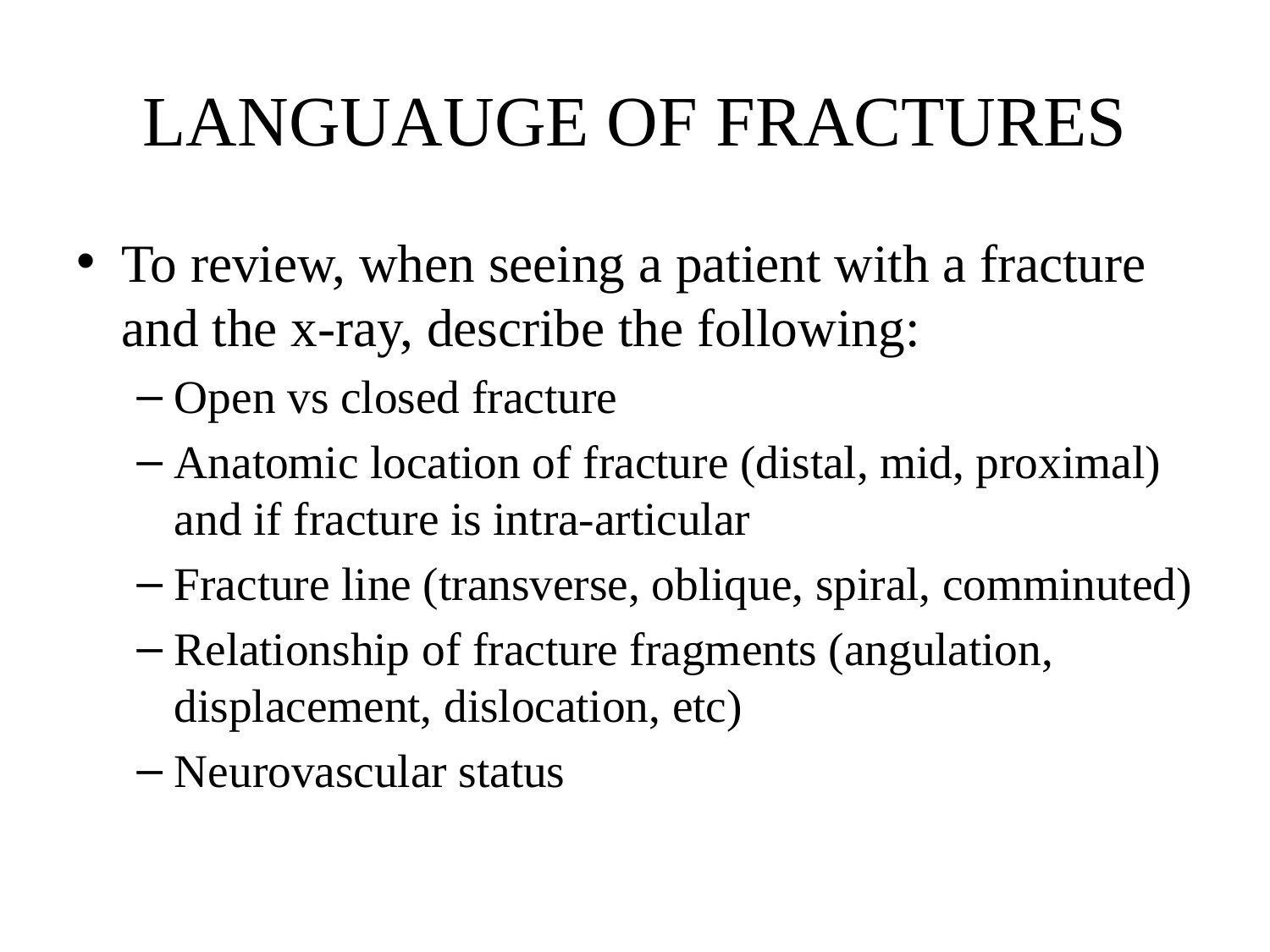

# LANGUAUGE OF FRACTURES
To review, when seeing a patient with a fracture and the x-ray, describe the following:
Open vs closed fracture
Anatomic location of fracture (distal, mid, proximal) and if fracture is intra-articular
Fracture line (transverse, oblique, spiral, comminuted)
Relationship of fracture fragments (angulation, displacement, dislocation, etc)
Neurovascular status